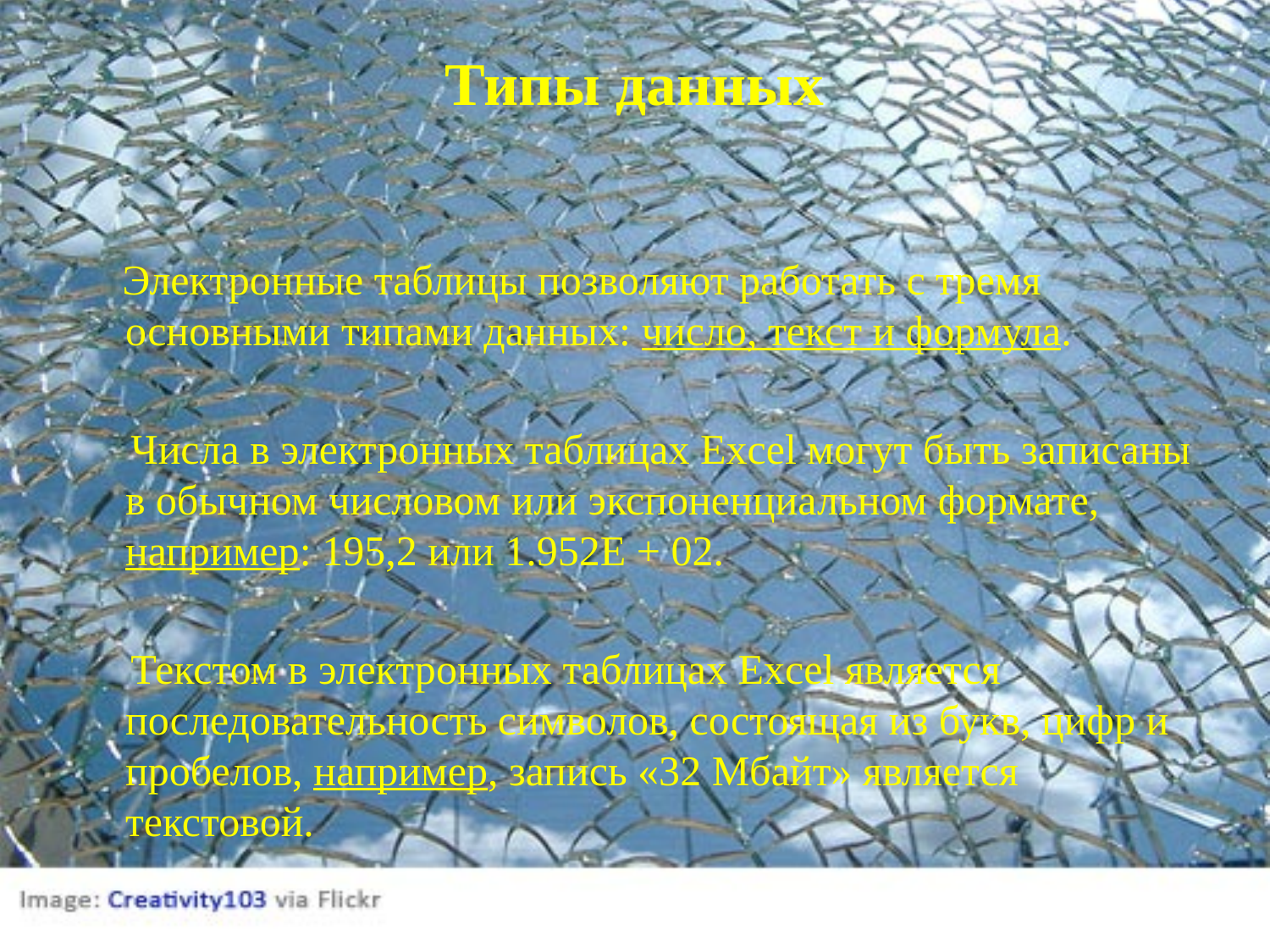

# Типы данных
     Электронные таблицы позволяют работать с тремя основными типами данных: число, текст и формула.

     Числа в электронных таблицах Excel могут быть записаны в обычном числовом или экспоненциальном формате, например: 195,2 или 1.952E + 02.

     Текстом в электронных таблицах Excel является последовательность символов, состоящая из букв, цифр и пробелов, например, запись «32 Мбайт» является текстовой.